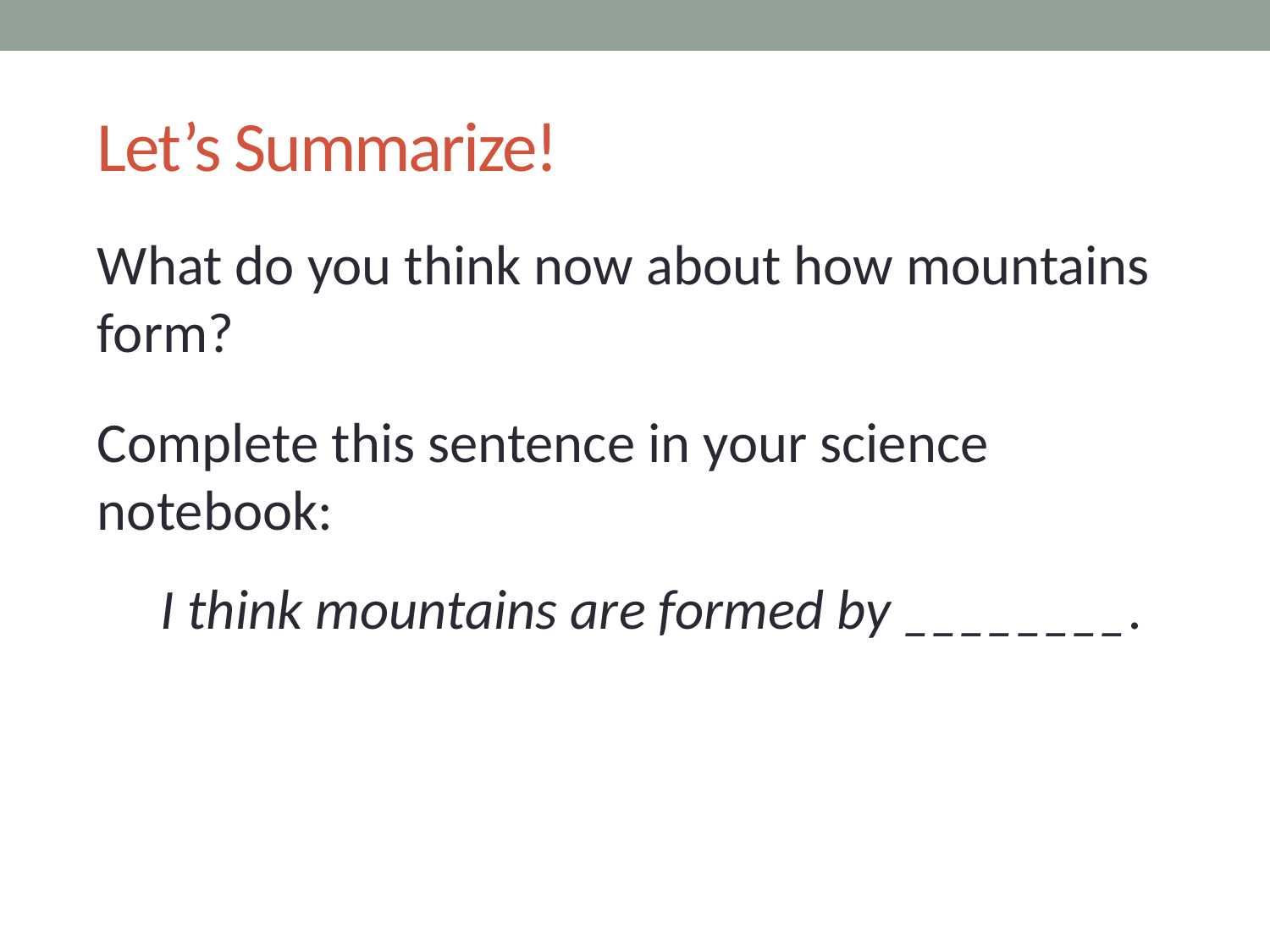

# Let’s Summarize!
What do you think now about how mountains form?
Complete this sentence in your science notebook:
I think mountains are formed by ________.